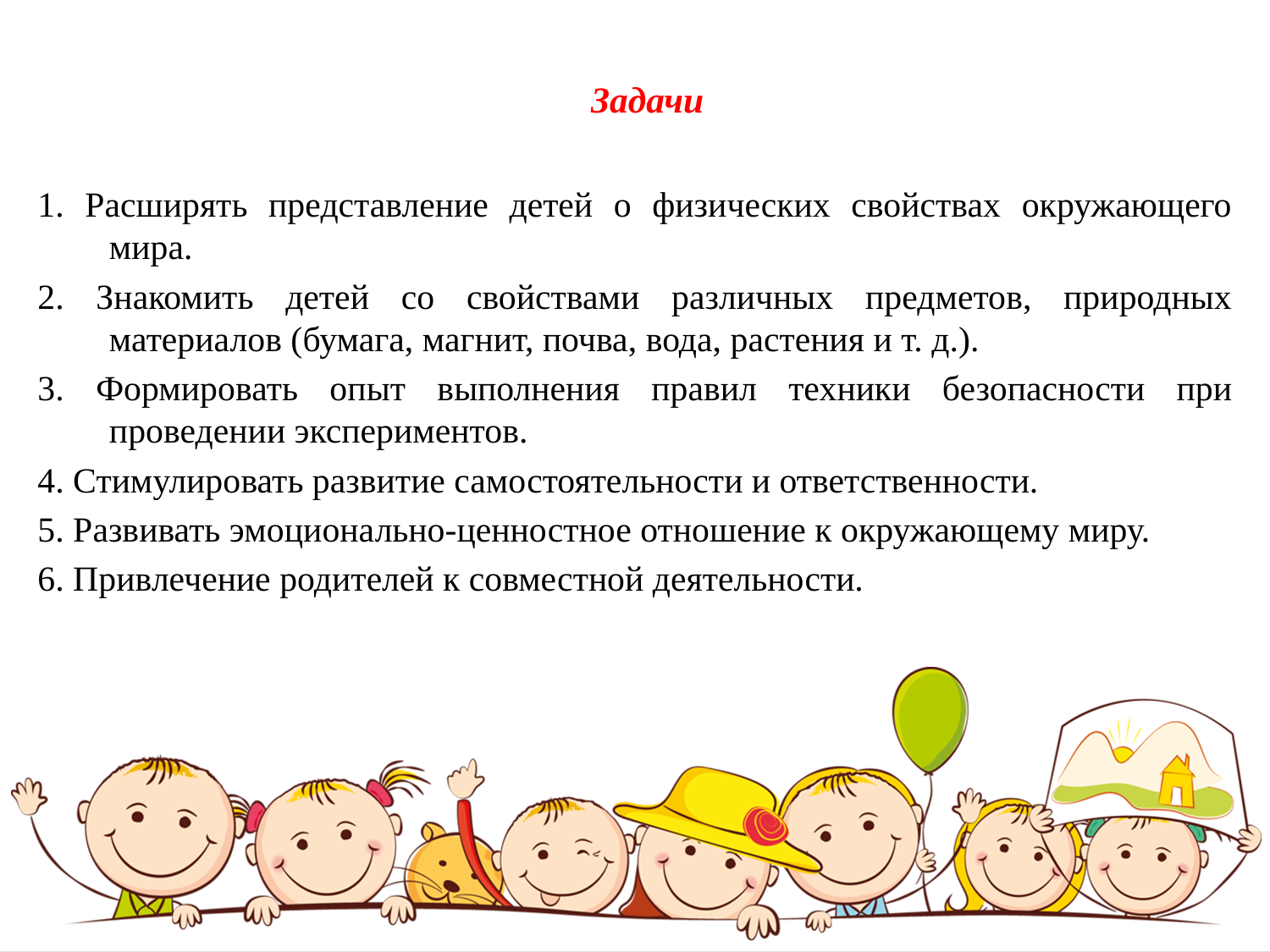

# Задачи

1. Расширять представление детей о физических свойствах окружающего мира.
2. Знакомить детей со свойствами различных предметов, природных материалов (бумага, магнит, почва, вода, растения и т. д.).
3. Формировать опыт выполнения правил техники безопасности при проведении экспериментов.
4. Стимулировать развитие самостоятельности и ответственности.
5. Развивать эмоционально-ценностное отношение к окружающему миру.
6. Привлечение родителей к совместной деятельности.